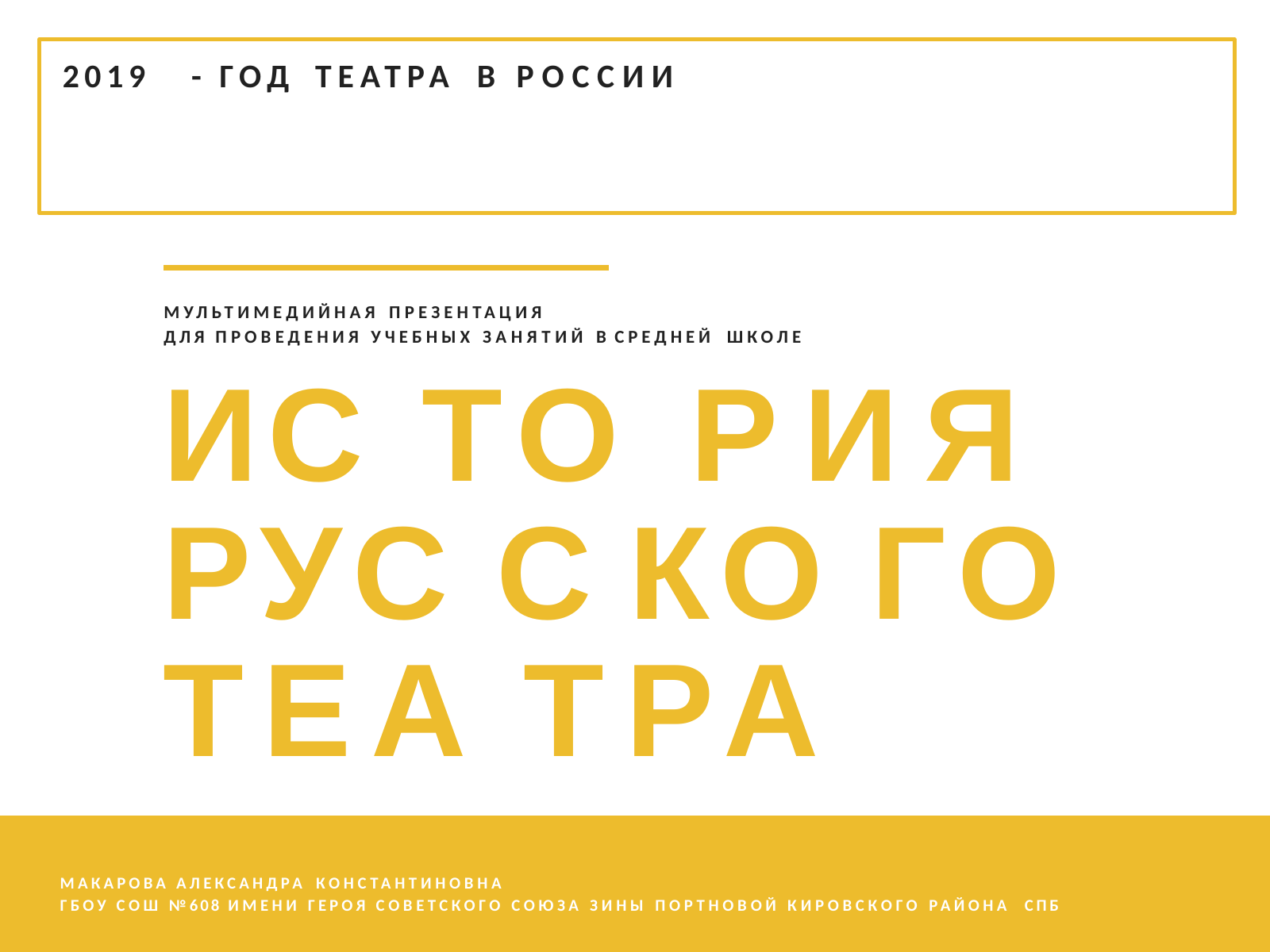

# 2019	-	ГОД	ТЕАТРА	В	РОССИИ

ИС ТО РИЯ  РУС С КО ГО  ТЕА ТРА
МУЛЬТИМЕДИЙНАЯ ПРЕЗЕНТАЦИЯ
ДЛЯ ПРОВЕДЕНИЯ УЧЕБНЫХ ЗАНЯТИЙ В СРЕДНЕЙ ШКОЛЕ

МАКАРОВА АЛЕКСАНДРА КОНСТАНТИНОВНА
ГБОУ СОШ № 608 ИМЕНИ ГЕРОЯ СОВЕТСКОГО СОЮЗА ЗИНЫ ПОРТНОВОЙ КИРОВСКОГО РАЙОНА СПБ